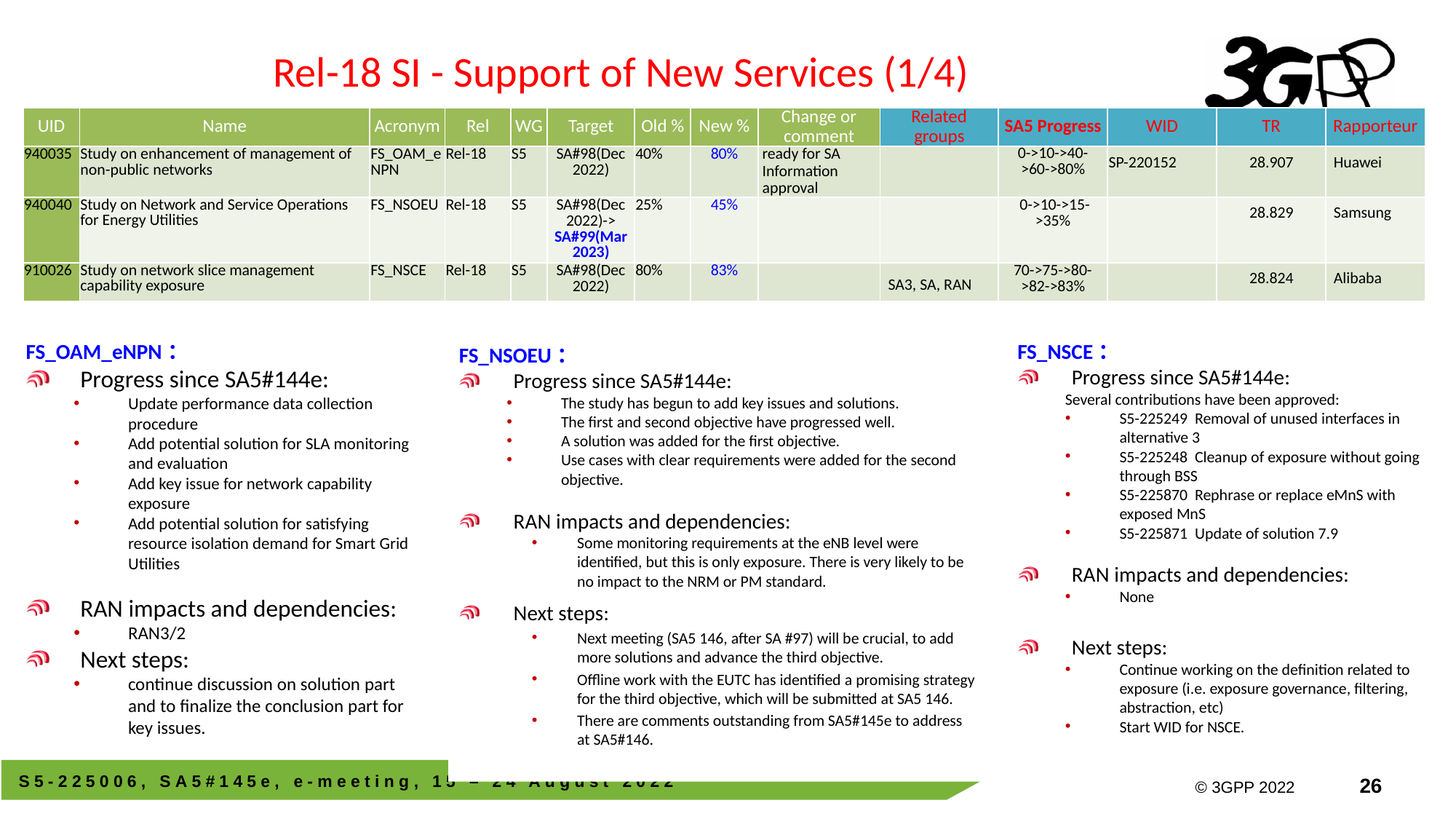

# Rel-18 SI - Support of New Services (1/4)
| UID | Name | Acronym | Rel | WG | Target | Old % | New % | Change or comment | Related groups | SA5 Progress | WID | TR | Rapporteur |
| --- | --- | --- | --- | --- | --- | --- | --- | --- | --- | --- | --- | --- | --- |
| 940035 | Study on enhancement of management of non-public networks | FS\_OAM\_eNPN | Rel-18 | S5 | SA#98(Dec 2022) | 40% | 80% | ready for SA Information approval |  | 0->10->40->60->80% | SP-220152 | 28.907 | Huawei |
| 940040 | Study on Network and Service Operations for Energy Utilities | FS\_NSOEU | Rel-18 | S5 | SA#98(Dec 2022)-> SA#99(Mar 2023) | 25% | 45% |  |  | 0->10->15->35% |  | 28.829 | Samsung |
| 910026 | Study on network slice management capability exposure | FS\_NSCE | Rel-18 | S5 | SA#98(Dec 2022) | 80% | 83% |  | SA3, SA, RAN | 70->75->80->82->83% |  | 28.824 | Alibaba |
FS_OAM_eNPN：
Progress since SA5#144e:
Update performance data collection procedure
Add potential solution for SLA monitoring and evaluation
Add key issue for network capability exposure
Add potential solution for satisfying resource isolation demand for Smart Grid Utilities

RAN impacts and dependencies:
RAN3/2
Next steps:
continue discussion on solution part and to finalize the conclusion part for key issues.
FS_NSCE：
Progress since SA5#144e:
Several contributions have been approved:
S5-225249  Removal of unused interfaces in alternative 3
S5-225248  Cleanup of exposure without going through BSS
S5-225870  Rephrase or replace eMnS with exposed MnS
S5-225871  Update of solution 7.9

RAN impacts and dependencies:
None

Next steps:
Continue working on the definition related to exposure (i.e. exposure governance, filtering, abstraction, etc)
Start WID for NSCE.

FS_NSOEU：
Progress since SA5#144e:
The study has begun to add key issues and solutions.
The first and second objective have progressed well.
A solution was added for the first objective.
Use cases with clear requirements were added for the second objective.

RAN impacts and dependencies:
Some monitoring requirements at the eNB level were identified, but this is only exposure. There is very likely to be no impact to the NRM or PM standard.
Next steps:
Next meeting (SA5 146, after SA #97) will be crucial, to add more solutions and advance the third objective.
Offline work with the EUTC has identified a promising strategy for the third objective, which will be submitted at SA5 146.
There are comments outstanding from SA5#145e to address at SA5#146.